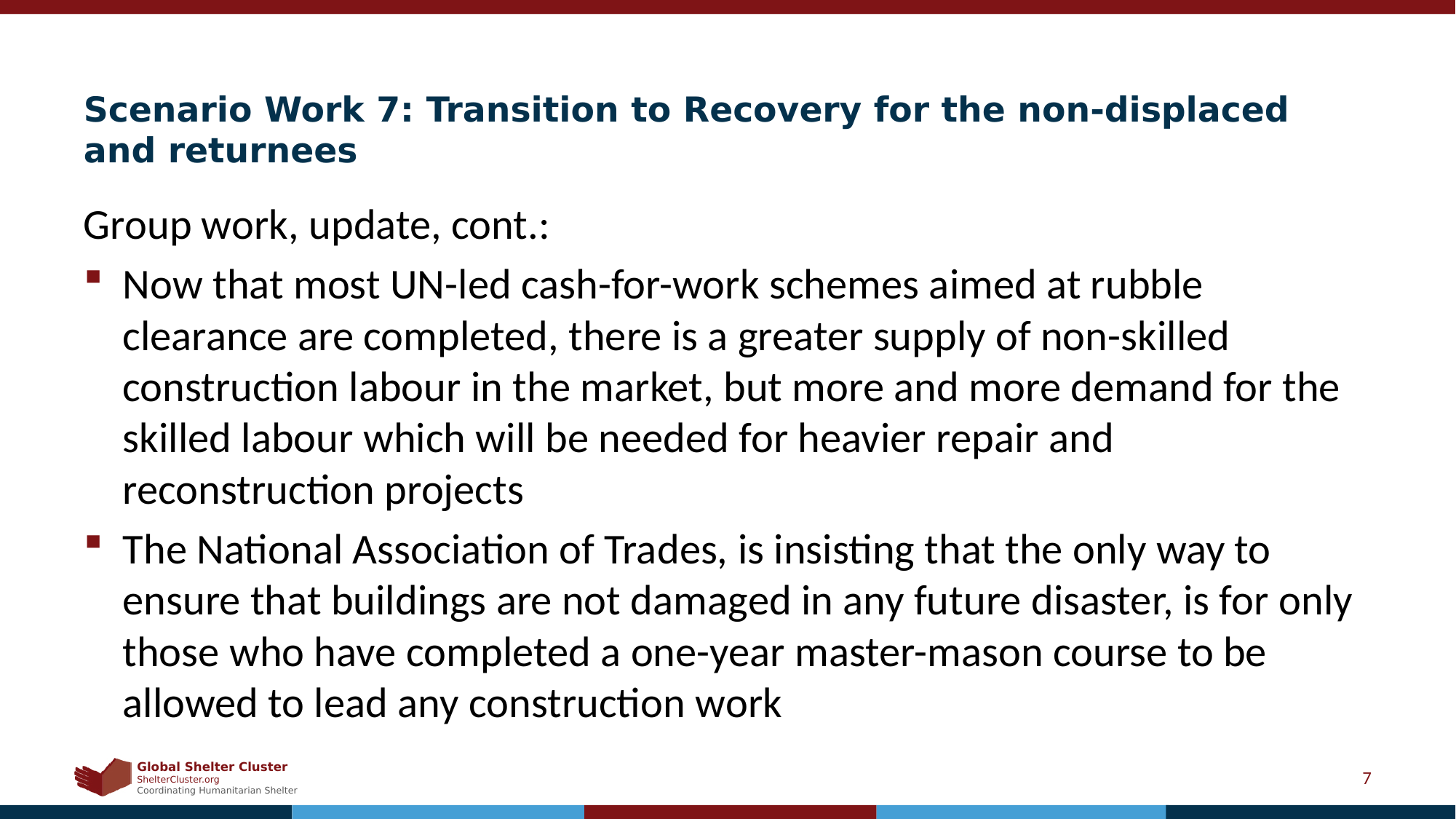

# Scenario Work 7: Transition to Recovery for the non-displaced and returnees
Group work, update, cont.:
Now that most UN-led cash-for-work schemes aimed at rubble clearance are completed, there is a greater supply of non-skilled construction labour in the market, but more and more demand for the skilled labour which will be needed for heavier repair and reconstruction projects
The National Association of Trades, is insisting that the only way to ensure that buildings are not damaged in any future disaster, is for only those who have completed a one-year master-mason course to be allowed to lead any construction work

7